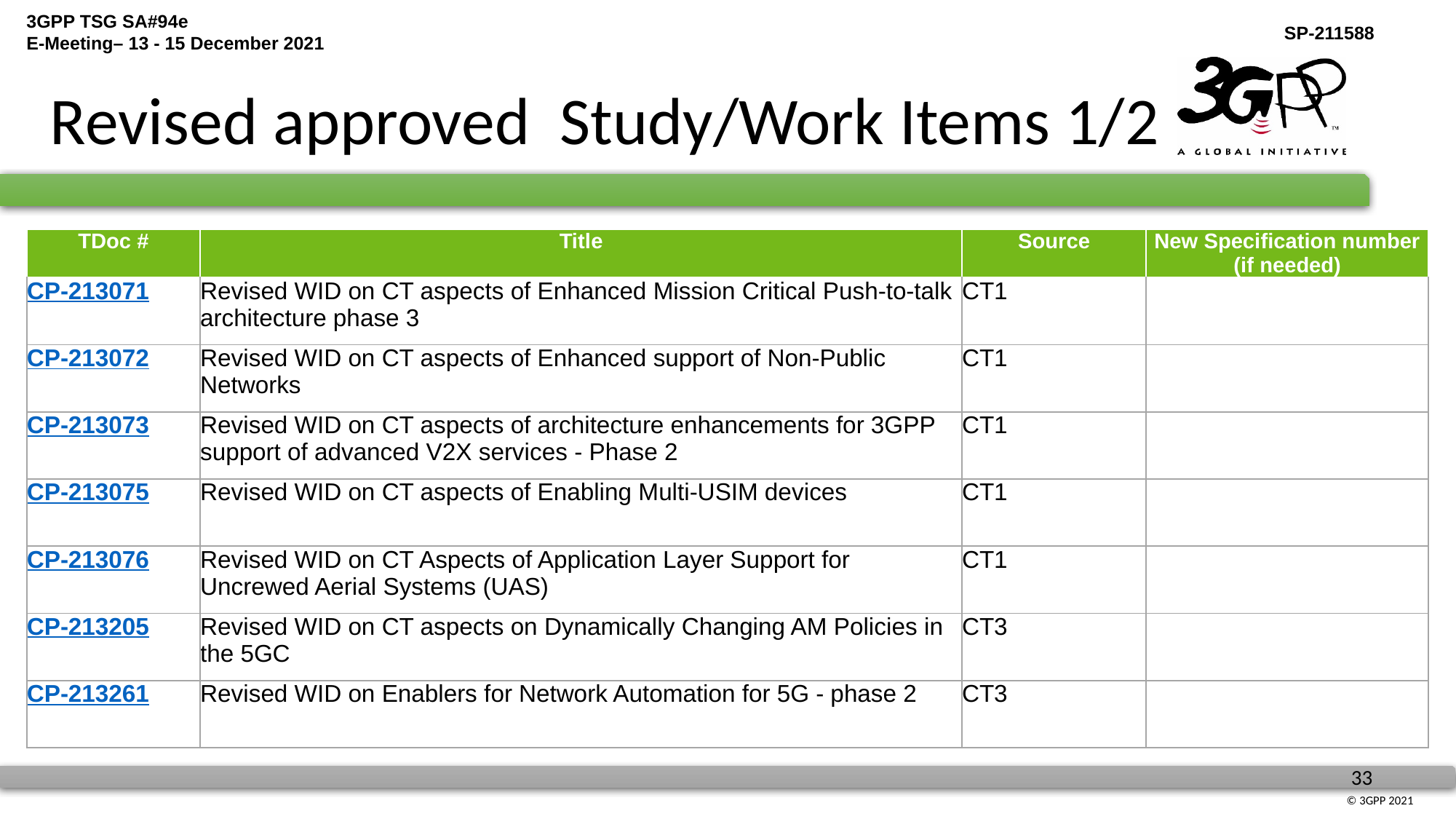

# Revised approved  Study/Work Items 1/2
| TDoc # | Title | Source | New Specification number (if needed) |
| --- | --- | --- | --- |
| CP-213071 | Revised WID on CT aspects of Enhanced Mission Critical Push-to-talk architecture phase 3 | CT1 |  |
| CP-213072 | Revised WID on CT aspects of Enhanced support of Non-Public Networks | CT1 |  |
| CP-213073 | Revised WID on CT aspects of architecture enhancements for 3GPP support of advanced V2X services - Phase 2 | CT1 |  |
| CP-213075 | Revised WID on CT aspects of Enabling Multi-USIM devices | CT1 |  |
| CP-213076 | Revised WID on CT Aspects of Application Layer Support for Uncrewed Aerial Systems (UAS) | CT1 |  |
| CP-213205 | Revised WID on CT aspects on Dynamically Changing AM Policies in the 5GC | CT3 |  |
| CP-213261 | Revised WID on Enablers for Network Automation for 5G - phase 2 | CT3 |  |